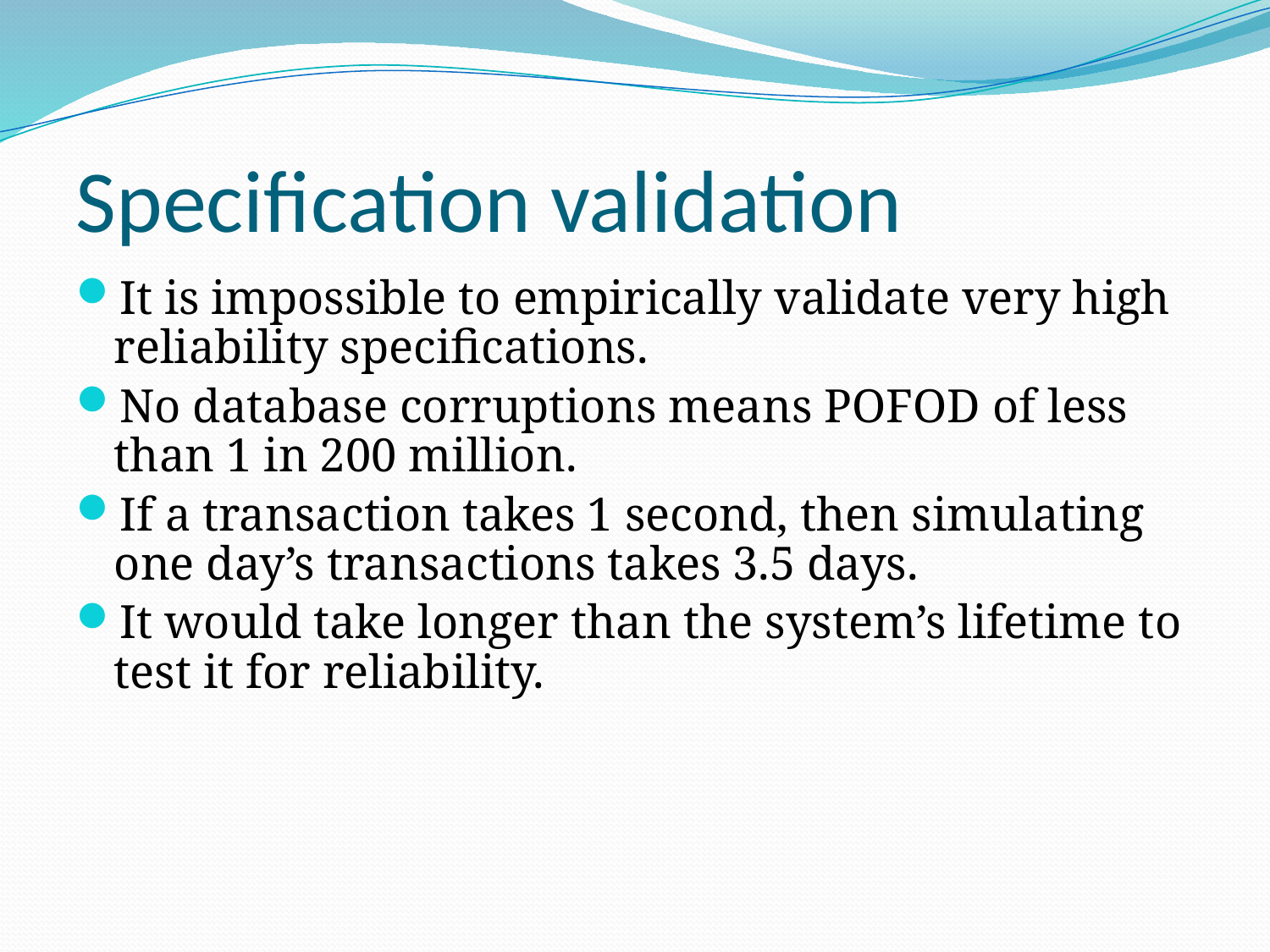

# Specification validation
It is impossible to empirically validate very high reliability specifications.
No database corruptions means POFOD of less than 1 in 200 million.
If a transaction takes 1 second, then simulating one day’s transactions takes 3.5 days.
It would take longer than the system’s lifetime to test it for reliability.